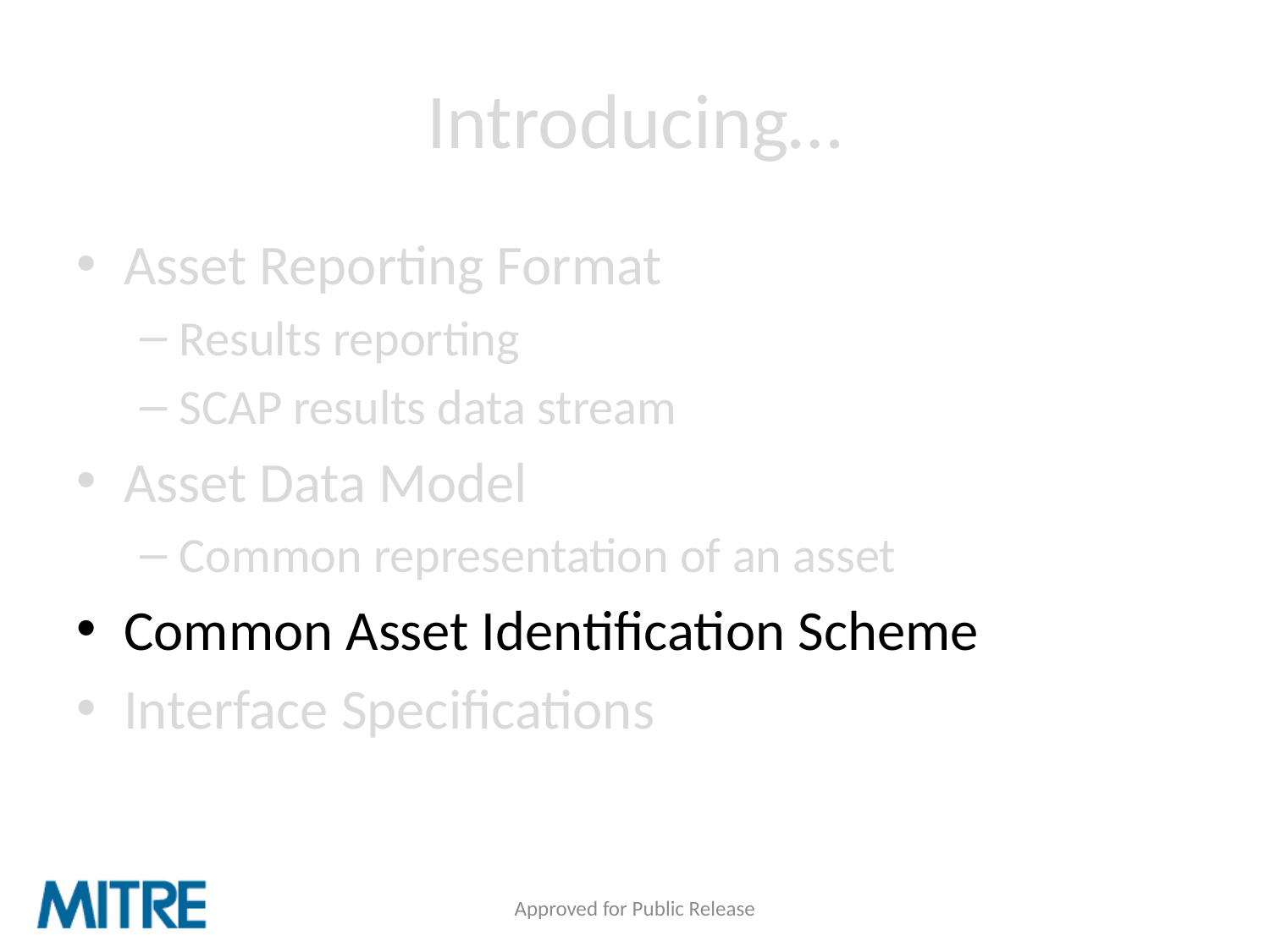

# Introducing…
Asset Reporting Format
Results reporting
SCAP results data stream
Asset Data Model
Common representation of an asset
Common Asset Identification Scheme
Interface Specifications

Approved for Public Release